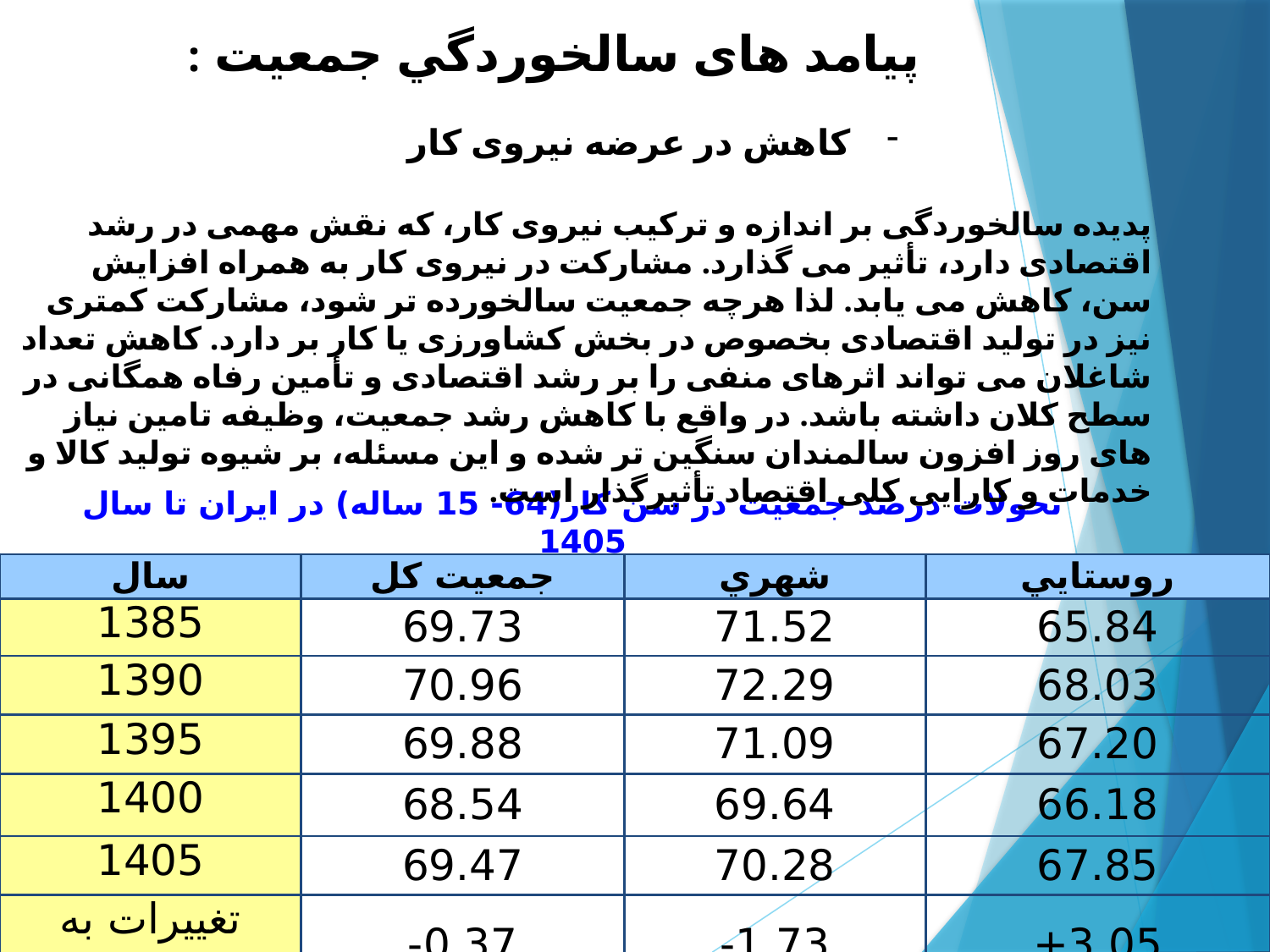

پيامد های سالخوردگي جمعیت :

کاهش در عرضه نیروی کار

پدیده سالخوردگی بر اندازه و ترکیب نیروی کار، که نقش مهمی در رشد اقتصادی دارد، تأثیر می گذارد. مشارکت در نیروی کار به همراه افزایش سن، کاهش می یابد. لذا هرچه جمعیت سالخورده تر شود، مشارکت کمتری نیز در تولید اقتصادی بخصوص در بخش کشاورزی یا کار بر دارد. کاهش تعداد شاغلان می تواند اثرهای منفی را بر رشد اقتصادی و تأمین رفاه همگانی در سطح کلان داشته باشد. در واقع با کاهش رشد جمعیت، وظیفه تامین نیاز های روز افزون سالمندان سنگین تر شده و این مسئله، بر شیوه تولید کالا و خدمات و کارایی کلی اقتصاد تأثیرگذار است.

تحولات درصد جمعيت در سن كار(64- 15 ساله) در ايران تا سال 1405

| سال | جمعیت کل | شهري | روستايي |
| --- | --- | --- | --- |
| 1385 | 69.73 | 71.52 | 65.84 |
| 1390 | 70.96 | 72.29 | 68.03 |
| 1395 | 69.88 | 71.09 | 67.20 |
| 1400 | 68.54 | 69.64 | 66.18 |
| 1405 | 69.47 | 70.28 | 67.85 |
| تغييرات به درصد | 0.37- | 1.73- | 3.05+ |